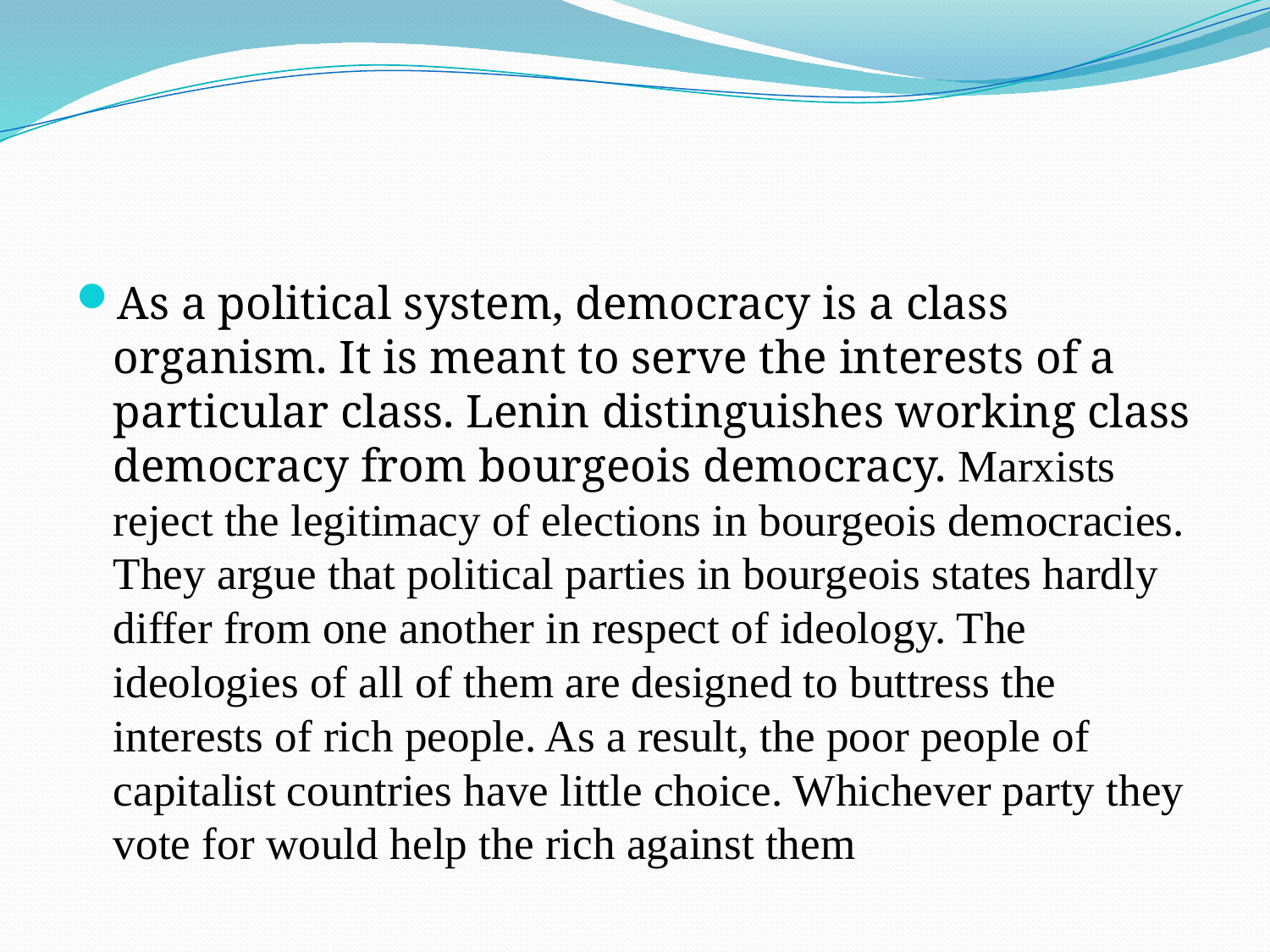

#
As a political system, democracy is a class organism. It is meant to serve the interests of a particular class. Lenin distinguishes working class democracy from bourgeois democracy. Marxists reject the legitimacy of elections in bourgeois democracies. They argue that political parties in bourgeois states hardly differ from one another in respect of ideology. The ideologies of all of them are designed to buttress the interests of rich people. As a result, the poor people of capitalist countries have little choice. Whichever party they vote for would help the rich against them